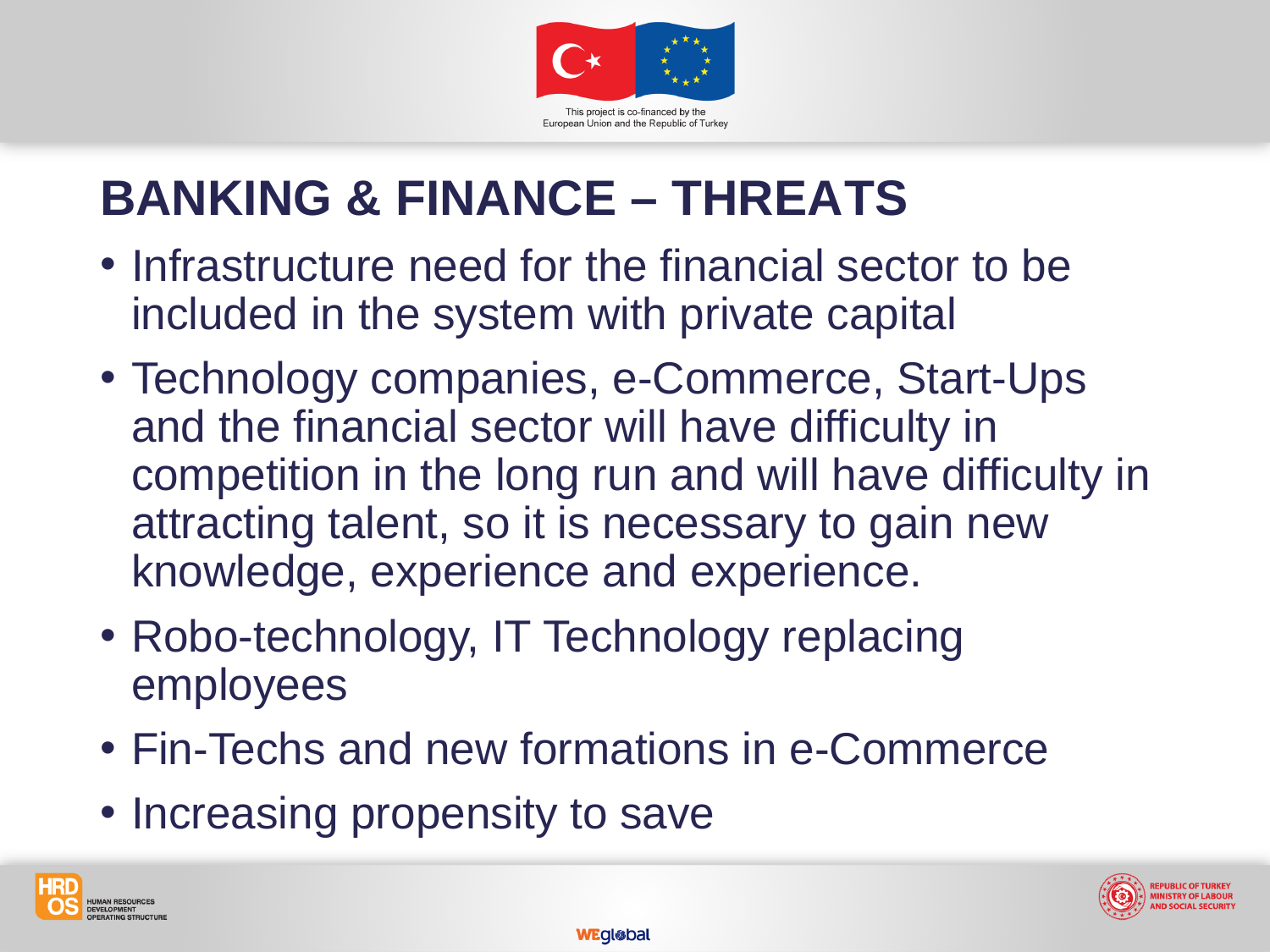

BANKING & FINANCE – THREATS
Infrastructure need for the financial sector to be included in the system with private capital
Technology companies, e-Commerce, Start-Ups and the financial sector will have difficulty in competition in the long run and will have difficulty in attracting talent, so it is necessary to gain new knowledge, experience and experience.
Robo-technology, IT Technology replacing employees
Fin-Techs and new formations in e-Commerce
Increasing propensity to save